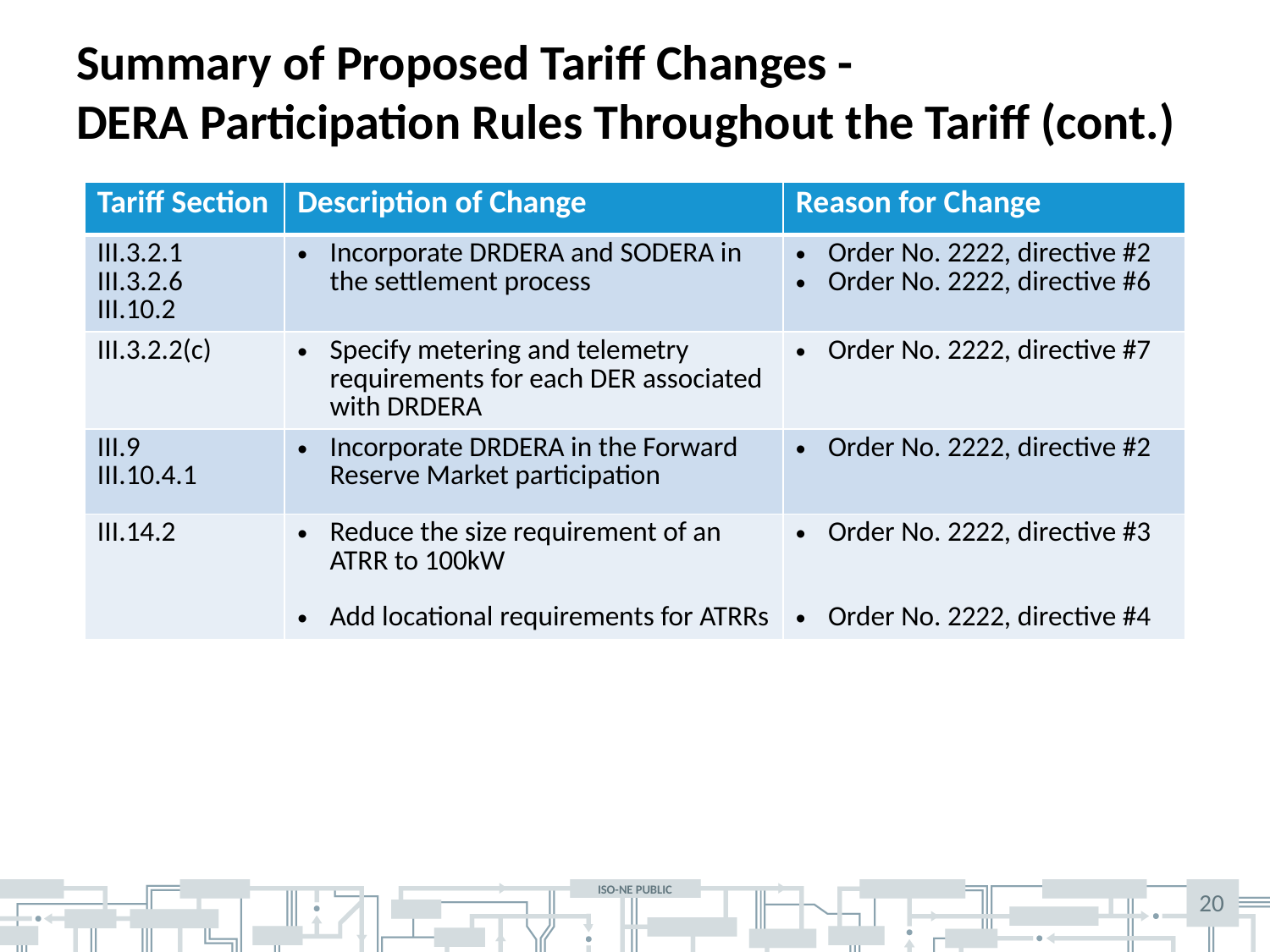

# Summary of Proposed Tariff Changes - DERA Participation Rules Throughout the Tariff (cont.)
| Tariff Section | Description of Change | Reason for Change |
| --- | --- | --- |
| III.3.2.1 III.3.2.6 III.10.2 | Incorporate DRDERA and SODERA in the settlement process | Order No. 2222, directive #2 Order No. 2222, directive #6 |
| III.3.2.2(c) | Specify metering and telemetry requirements for each DER associated with DRDERA | Order No. 2222, directive #7 |
| III.9 III.10.4.1 | Incorporate DRDERA in the Forward Reserve Market participation | Order No. 2222, directive #2 |
| III.14.2 | Reduce the size requirement of an ATRR to 100kW Add locational requirements for ATRRs | Order No. 2222, directive #3 Order No. 2222, directive #4 |
20